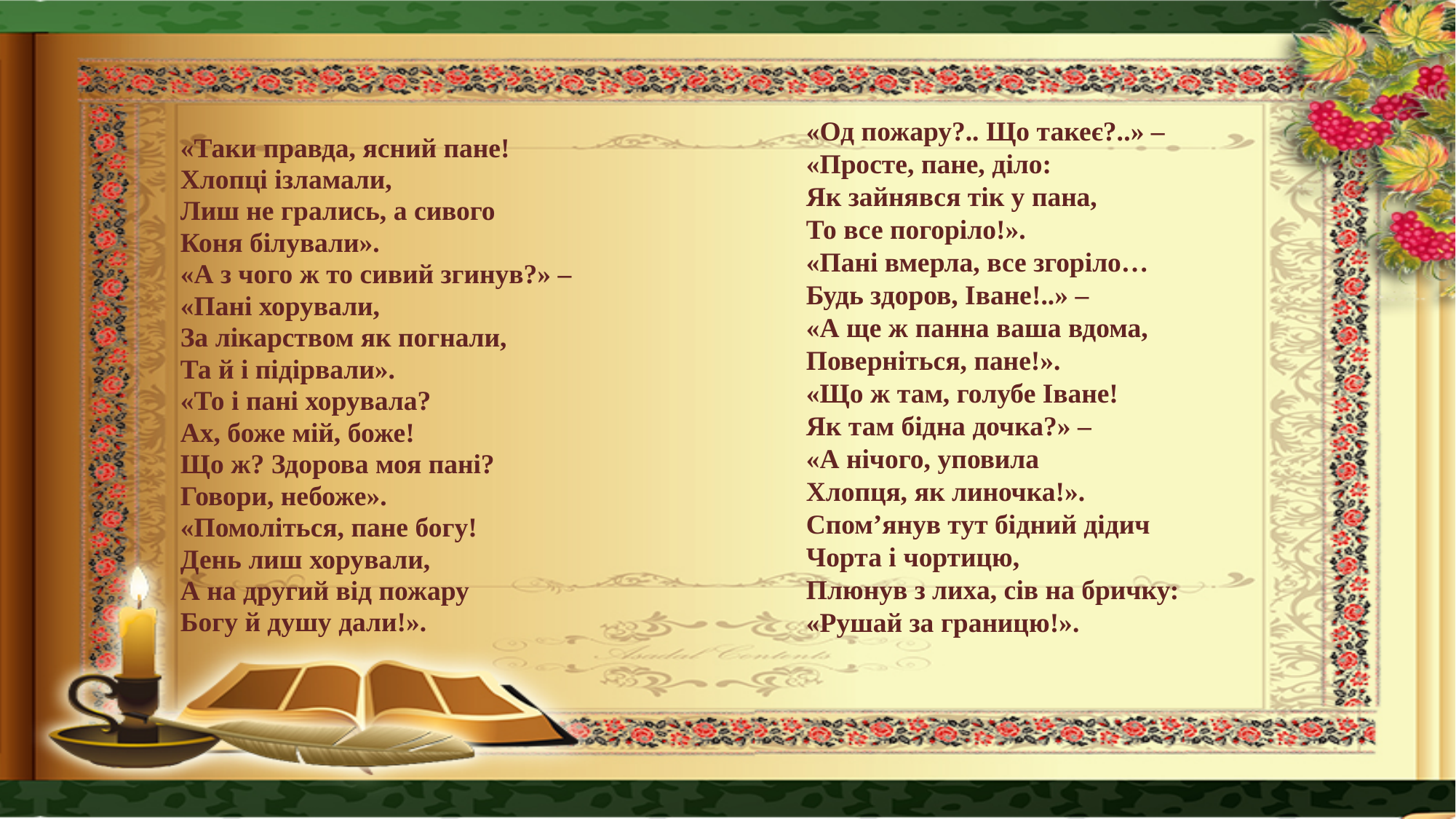

«Таки правда, ясний пане!
Хлопці ізламали,
Лиш не грались, а сивого
Коня білували».
«А з чого ж то сивий згинув?» –
«Пані хорували,
За лікарством як погнали,
Та й і підірвали».
«То і пані хорувала?
Ах, боже мій, боже!
Що ж? Здорова моя пані?
Говори, небоже».
«Помоліться, пане богу!
День лиш хорували,
А на другий від пожару
Богу й душу дали!».

«Од пожару?.. Що такеє?..» –
«Просте, пане, діло:
Як зайнявся тік у пана,
То все погоріло!».
«Пані вмерла, все згоріло…
Будь здоров, Іване!..» –
«А ще ж панна ваша вдома,
Поверніться, пане!».
«Що ж там, голубе Іване!
Як там бідна дочка?» –
«А нічого, уповила
Хлопця, як линочка!».
Спом’янув тут бідний дідич
Чорта і чортицю,
Плюнув з лиха, сів на бричку:
«Рушай за границю!».